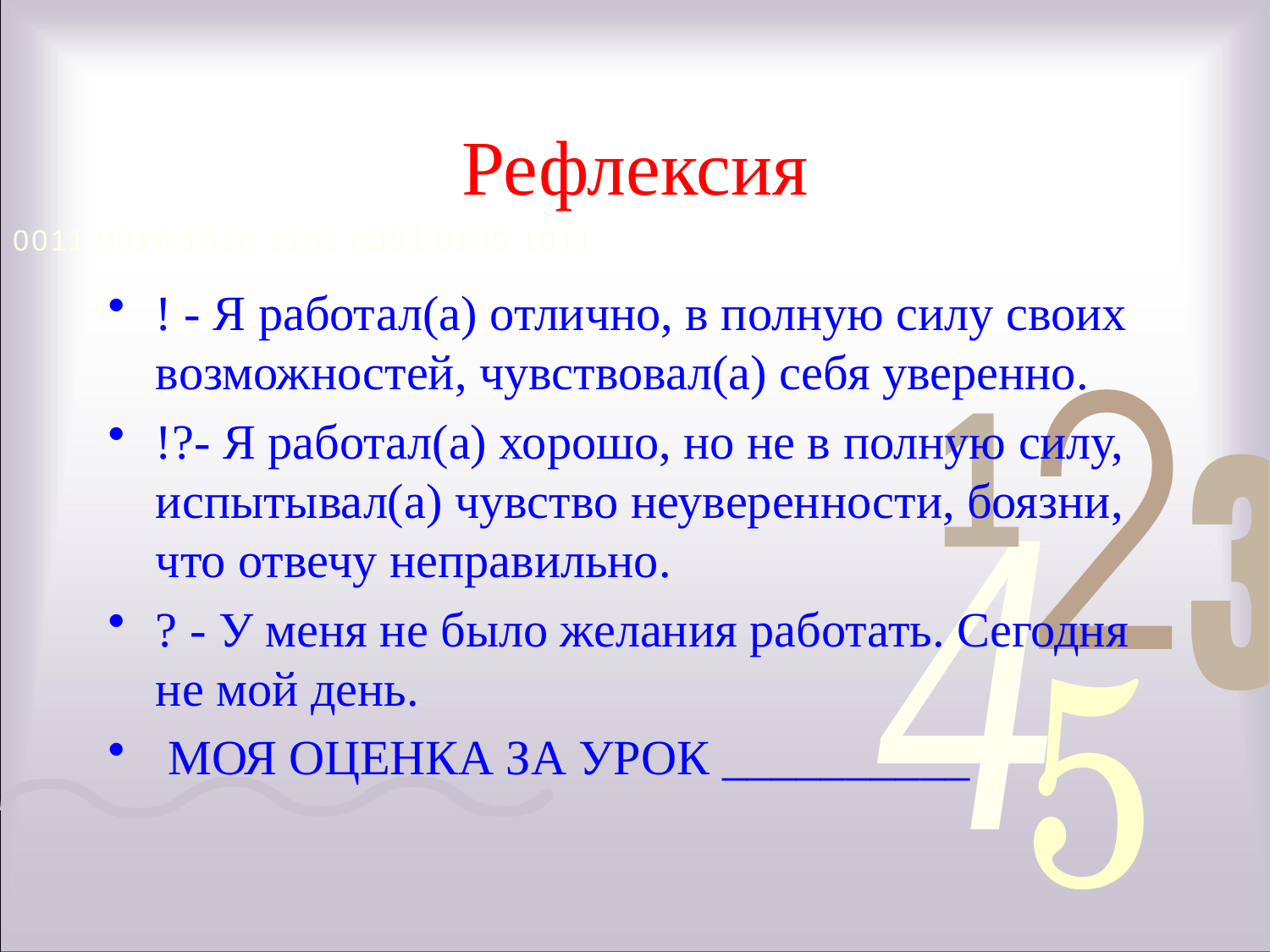

# Рефлексия
! - Я работал(а) отлично, в полную силу своих возможностей, чувствовал(а) себя уверенно.
!?- Я работал(а) хорошо, но не в полную силу, испытывал(а) чувство неуверенности, боязни, что отвечу неправильно.
? - У меня не было желания работать. Сегодня не мой день.
 МОЯ ОЦЕНКА ЗА УРОК __________